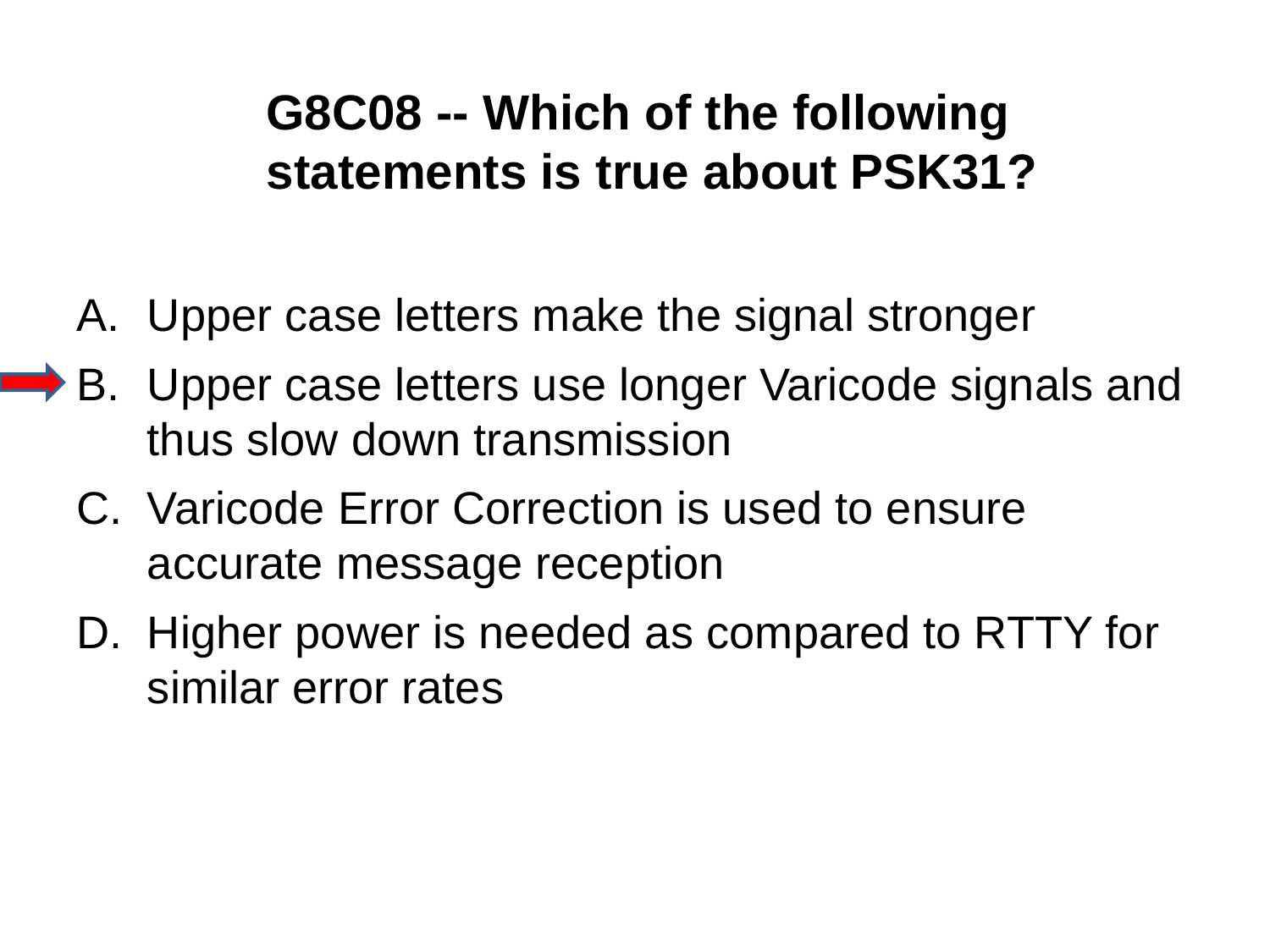

G8C08 -- Which of the following statements is true about PSK31?
A.	Upper case letters make the signal stronger
B.	Upper case letters use longer Varicode signals and thus slow down transmission
C.	Varicode Error Correction is used to ensure accurate message reception
D.	Higher power is needed as compared to RTTY for similar error rates